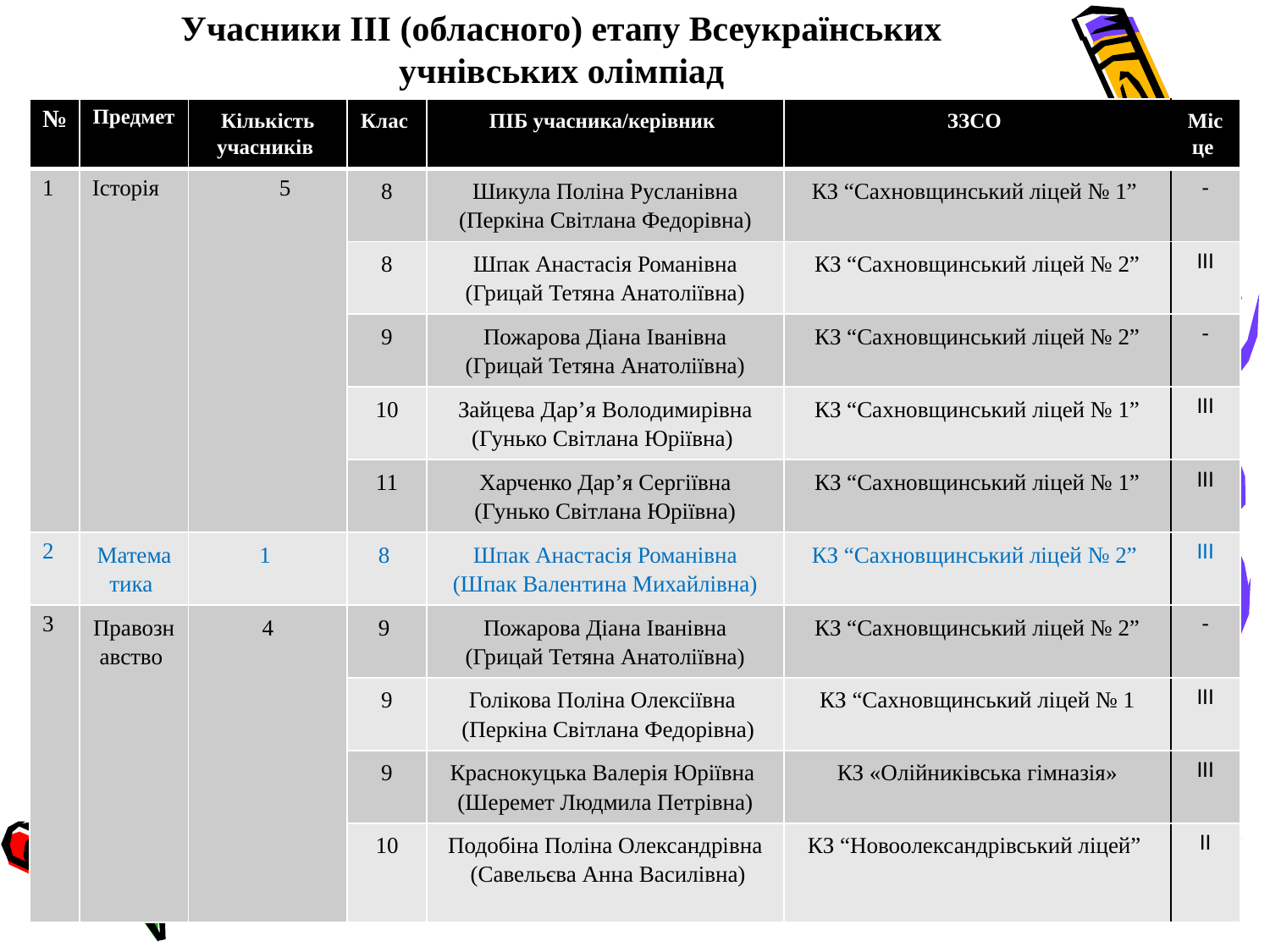

# Учасники ІІІ (обласного) етапу Всеукраїнських учнівських олімпіад
| № | Предмет | Кількість учасників | Клас | ПІБ учасника/керівник | ЗЗСО | Місце |
| --- | --- | --- | --- | --- | --- | --- |
| 1 | Історія | 5 | 8 | Шикула Поліна Русланівна (Перкіна Світлана Федорівна) | КЗ “Сахновщинський ліцей № 1” | - |
|  |  |  | 8 | Шпак Анастасія Романівна (Грицай Тетяна Анатоліївна) | КЗ “Сахновщинський ліцей № 2” | ІІІ |
|  |  |  | 9 | Пожарова Діана Іванівна (Грицай Тетяна Анатоліївна) | КЗ “Сахновщинський ліцей № 2” | - |
|  |  |  | 10 | Зайцева Дар’я Володимирівна (Гунько Світлана Юріївна) | КЗ “Сахновщинський ліцей № 1” | ІІІ |
|  |  |  | 11 | Харченко Дар’я Сергіївна (Гунько Світлана Юріївна) | КЗ “Сахновщинський ліцей № 1” | ІІІ |
| 2 | Математика | 1 | 8 | Шпак Анастасія Романівна (Шпак Валентина Михайлівна) | КЗ “Сахновщинський ліцей № 2” | ІІІ |
| 3 | Правознавство | 4 | 9 | Пожарова Діана Іванівна (Грицай Тетяна Анатоліївна) | КЗ “Сахновщинський ліцей № 2” | - |
|  |  |  | 9 | Голікова Поліна Олексіївна (Перкіна Світлана Федорівна) | КЗ “Сахновщинський ліцей № 1 | ІІІ |
|  |  |  | 9 | Краснокуцька Валерія Юріївна (Шеремет Людмила Петрівна) | КЗ «Олійниківська гімназія» | ІІІ |
|  |  |  | 10 | Подобіна Поліна Олександрівна (Савельєва Анна Василівна) | КЗ “Новоолександрівський ліцей” | ІІ |